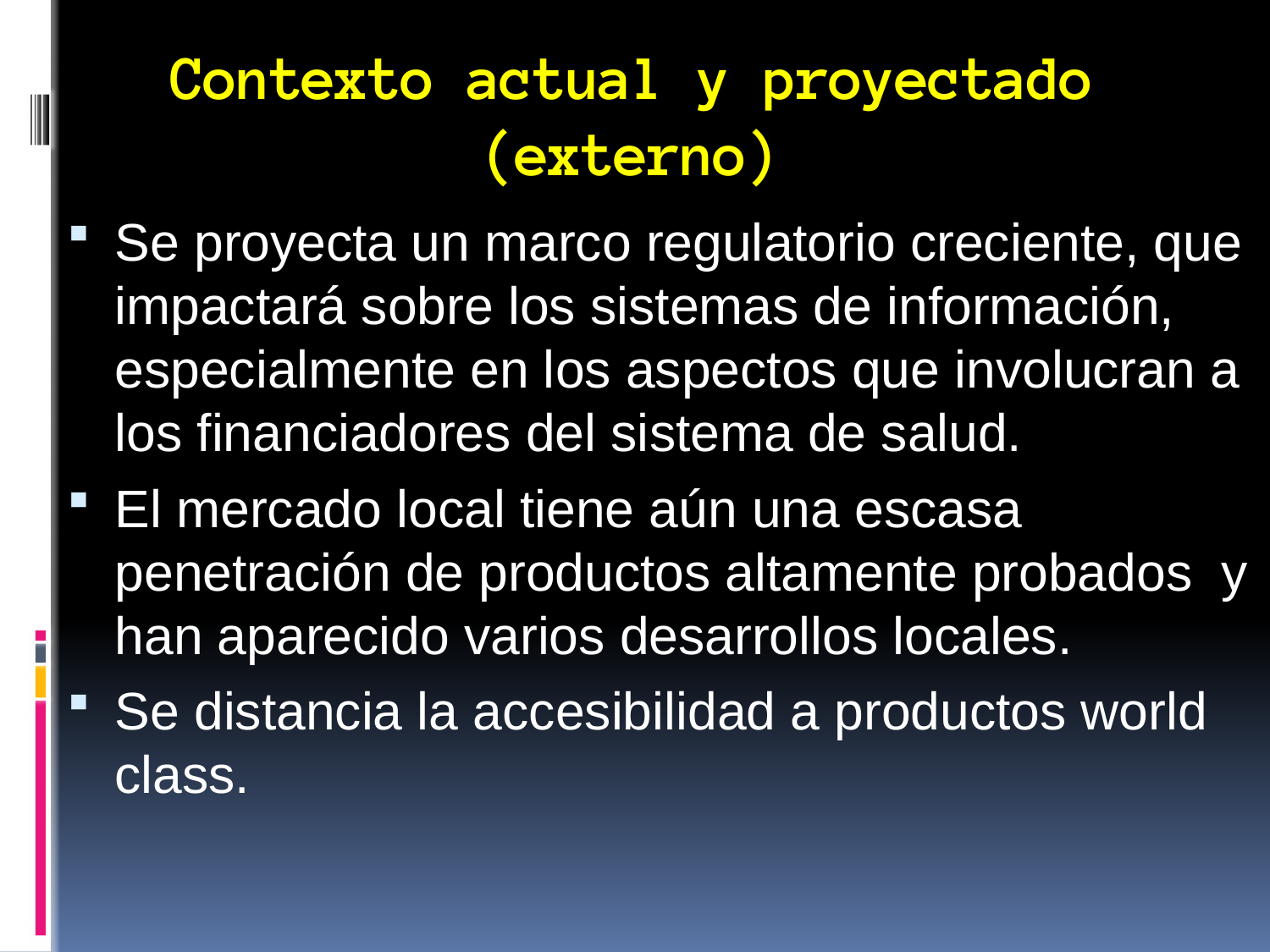

# Contexto actual y proyectado (externo)
Se proyecta un marco regulatorio creciente, que impactará sobre los sistemas de información, especialmente en los aspectos que involucran a los financiadores del sistema de salud.
El mercado local tiene aún una escasa penetración de productos altamente probados  y han aparecido varios desarrollos locales.
Se distancia la accesibilidad a productos world class.